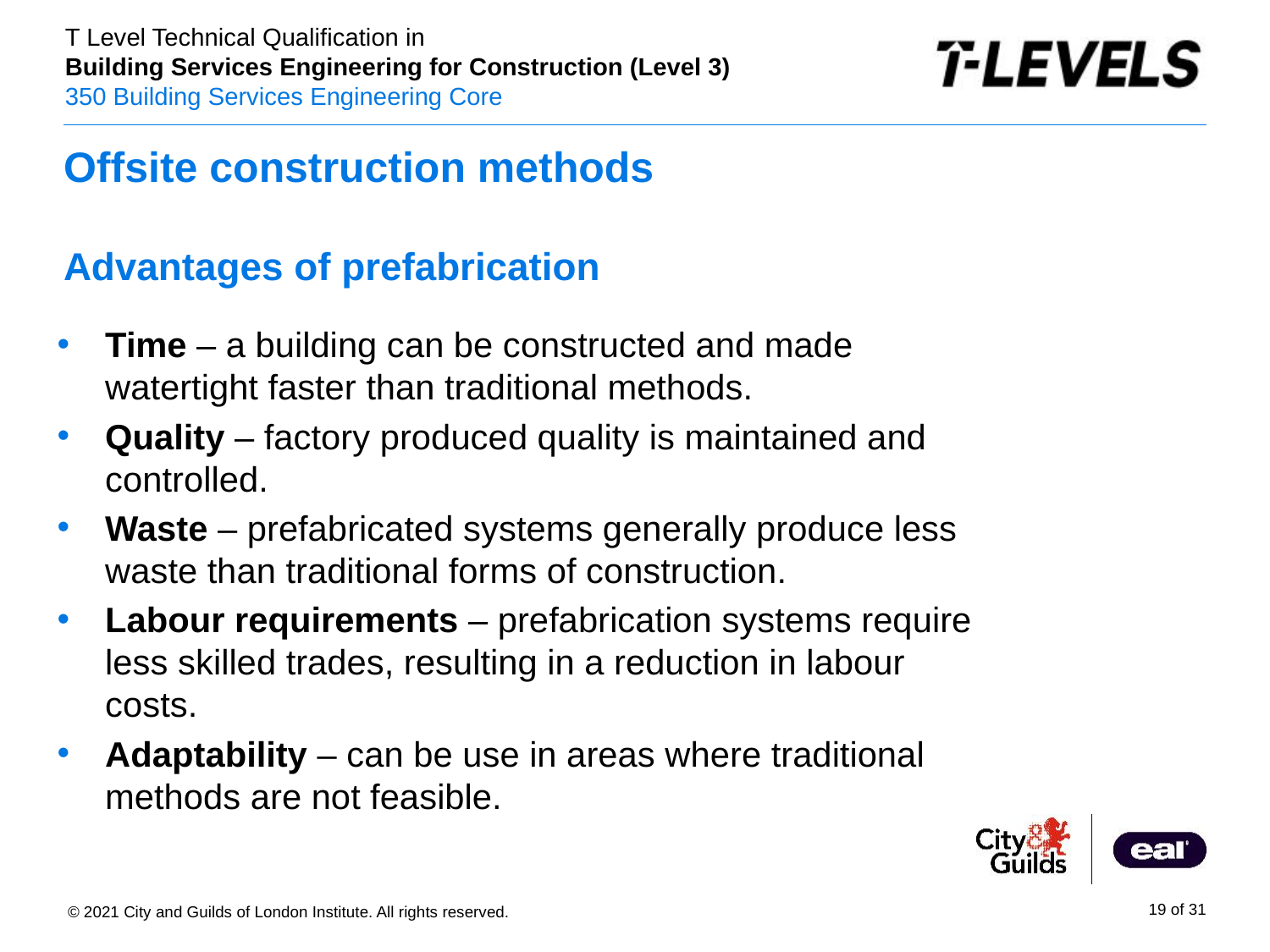

# Offsite construction methods Advantages of prefabrication
Time – a building can be constructed and made watertight faster than traditional methods.
Quality – factory produced quality is maintained and controlled.
Waste – prefabricated systems generally produce less waste than traditional forms of construction.
Labour requirements – prefabrication systems require less skilled trades, resulting in a reduction in labour costs.
Adaptability – can be use in areas where traditional methods are not feasible.